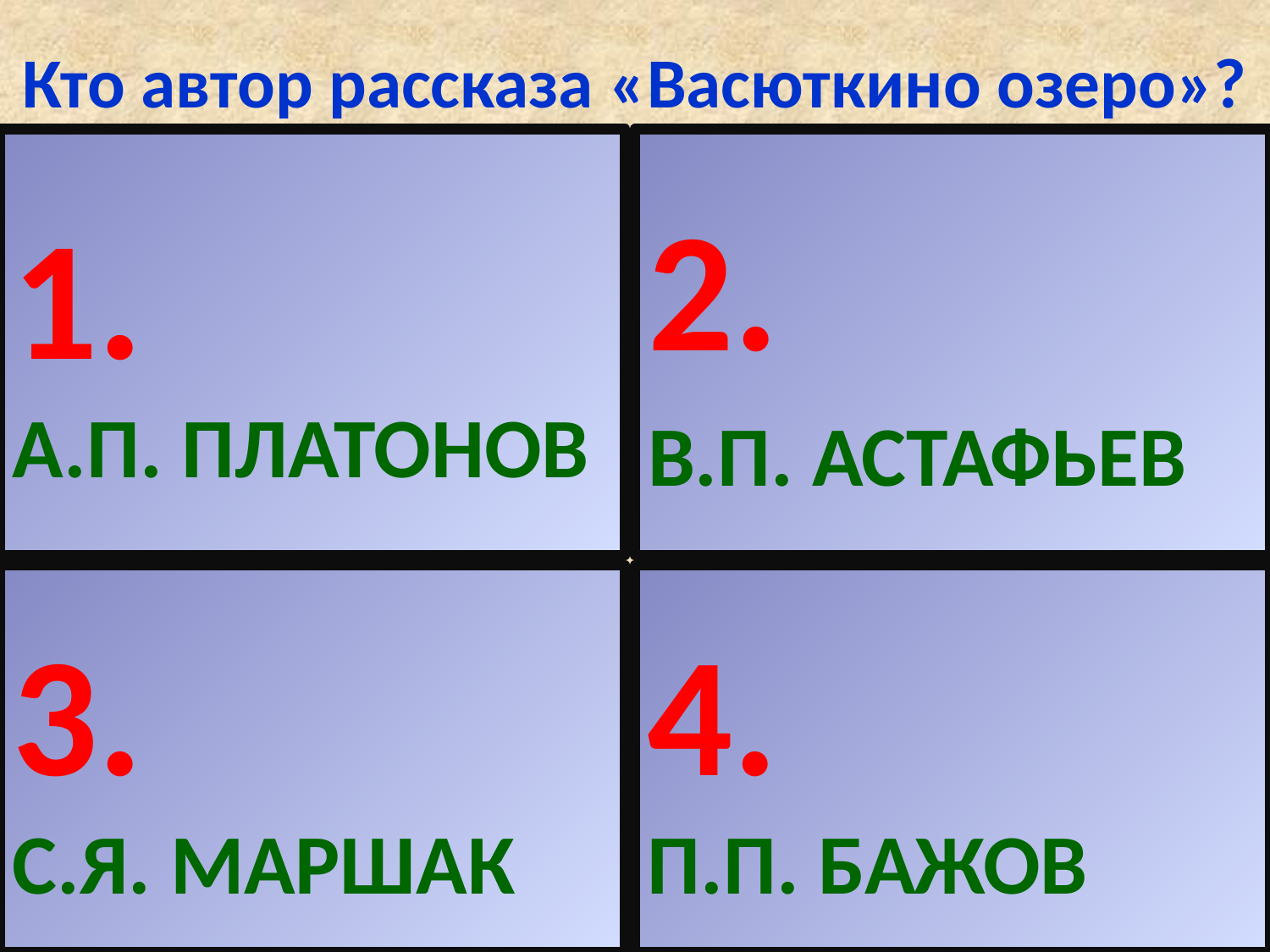

# Кто автор рассказа «Васюткино озеро»?
1.
А.П. ПЛАТОНОВ
2.
В.П. АСТАФЬЕВ
3.
С.Я. МАРШАК
4.
П.П. БАЖОВ